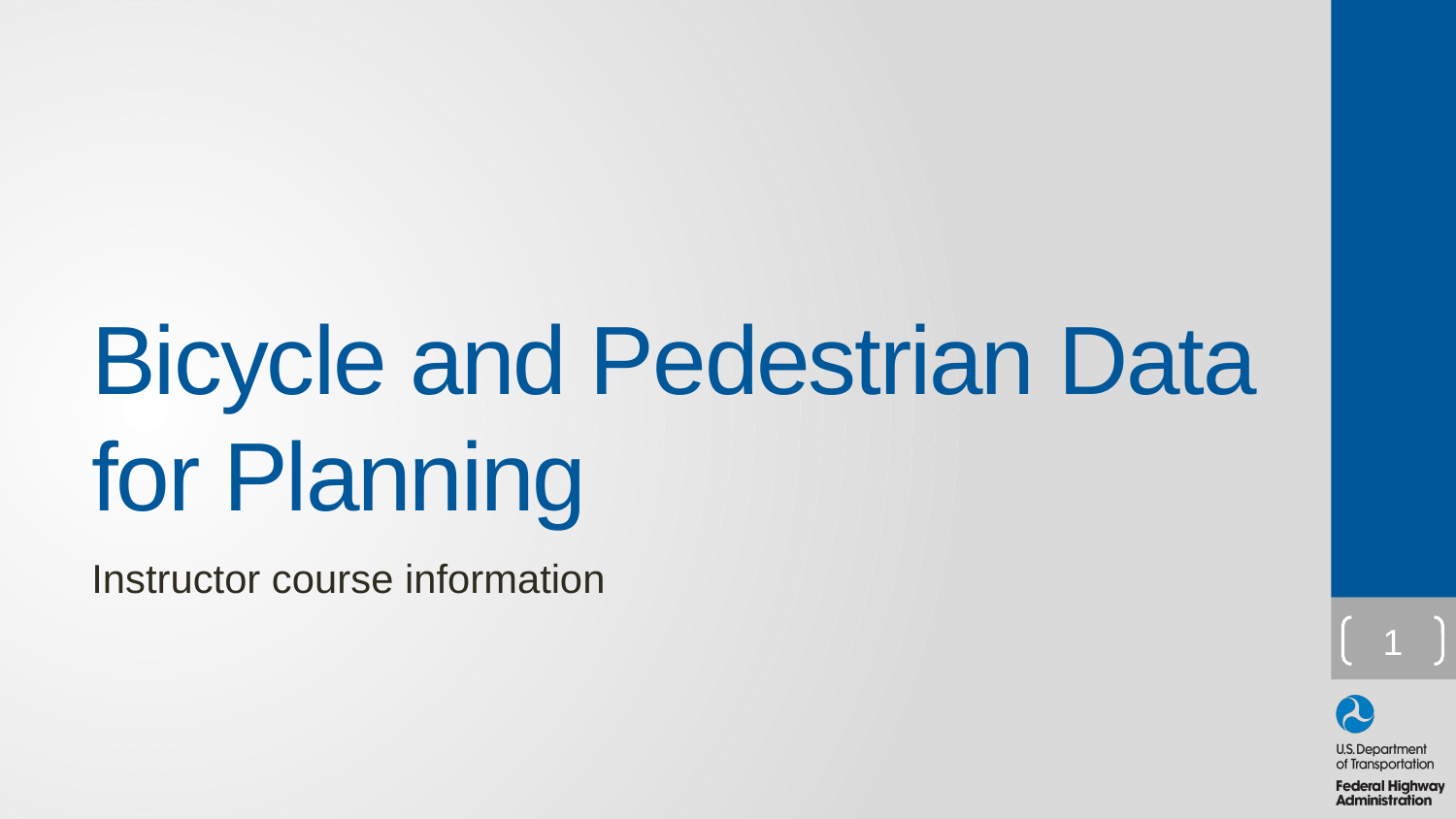

# Bicycle and Pedestrian Data for Planning
Instructor course information
1